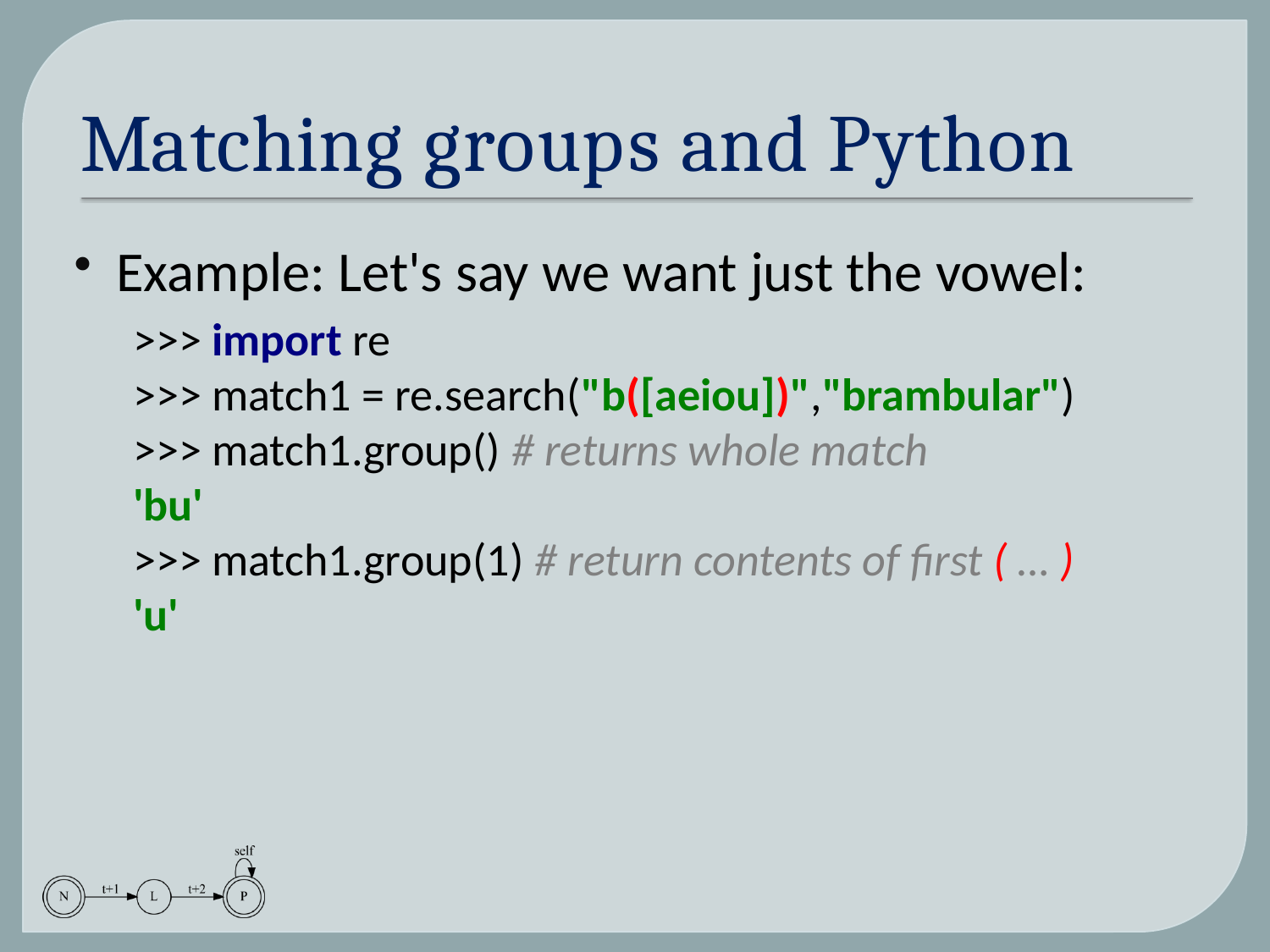

# Matching groups and Python
Example: Let's say we want just the vowel:
>>> import re
>>> match1 = re.search("b([aeiou])","brambular")
>>> match1.group() # returns whole match
'bu'
>>> match1.group(1) # return contents of first ( … )
'u'